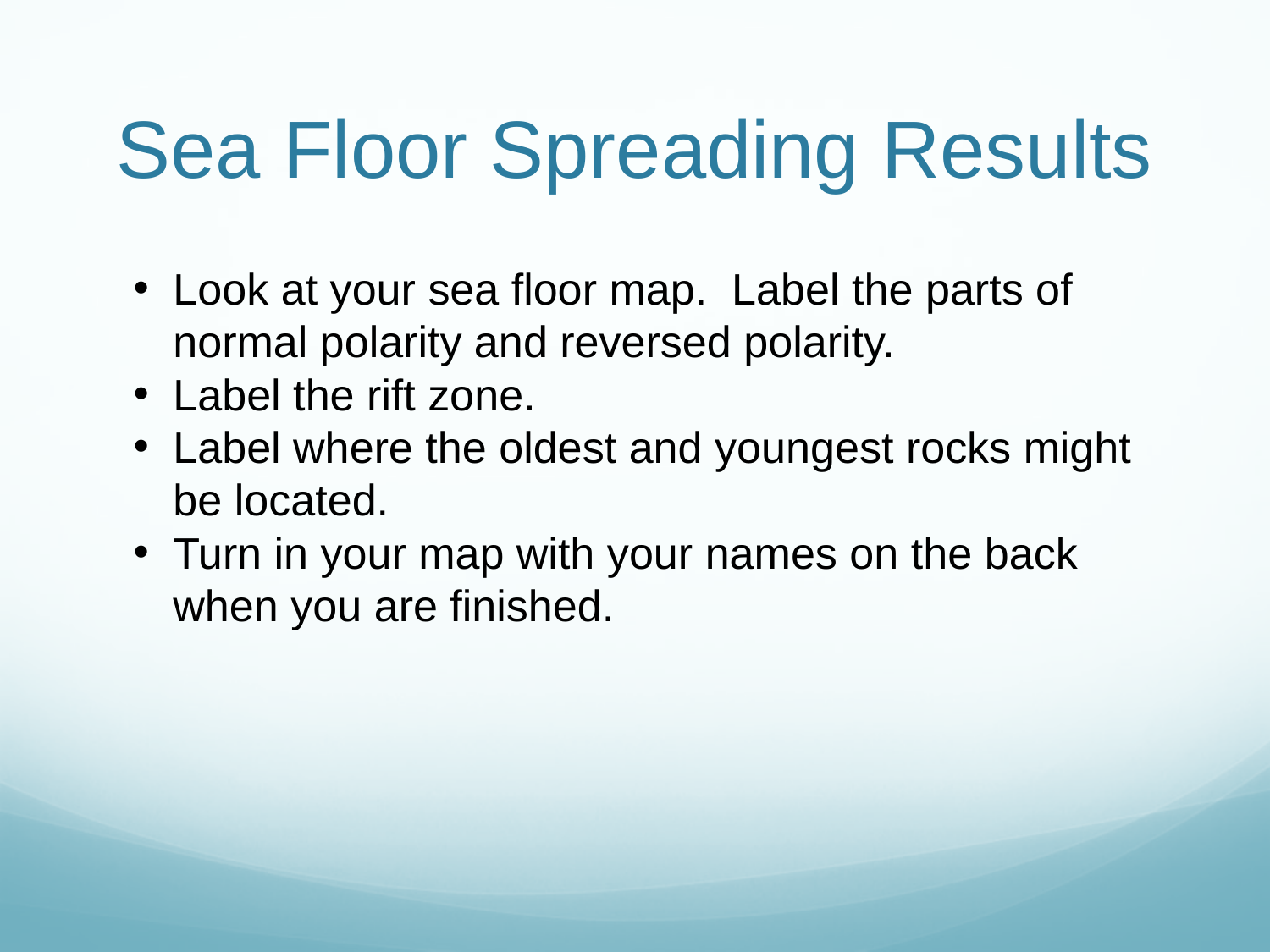

# Sea Floor Spreading Results
Look at your sea floor map.  Label the parts of normal polarity and reversed polarity.
Label the rift zone.
Label where the oldest and youngest rocks might be located.
Turn in your map with your names on the back when you are finished.